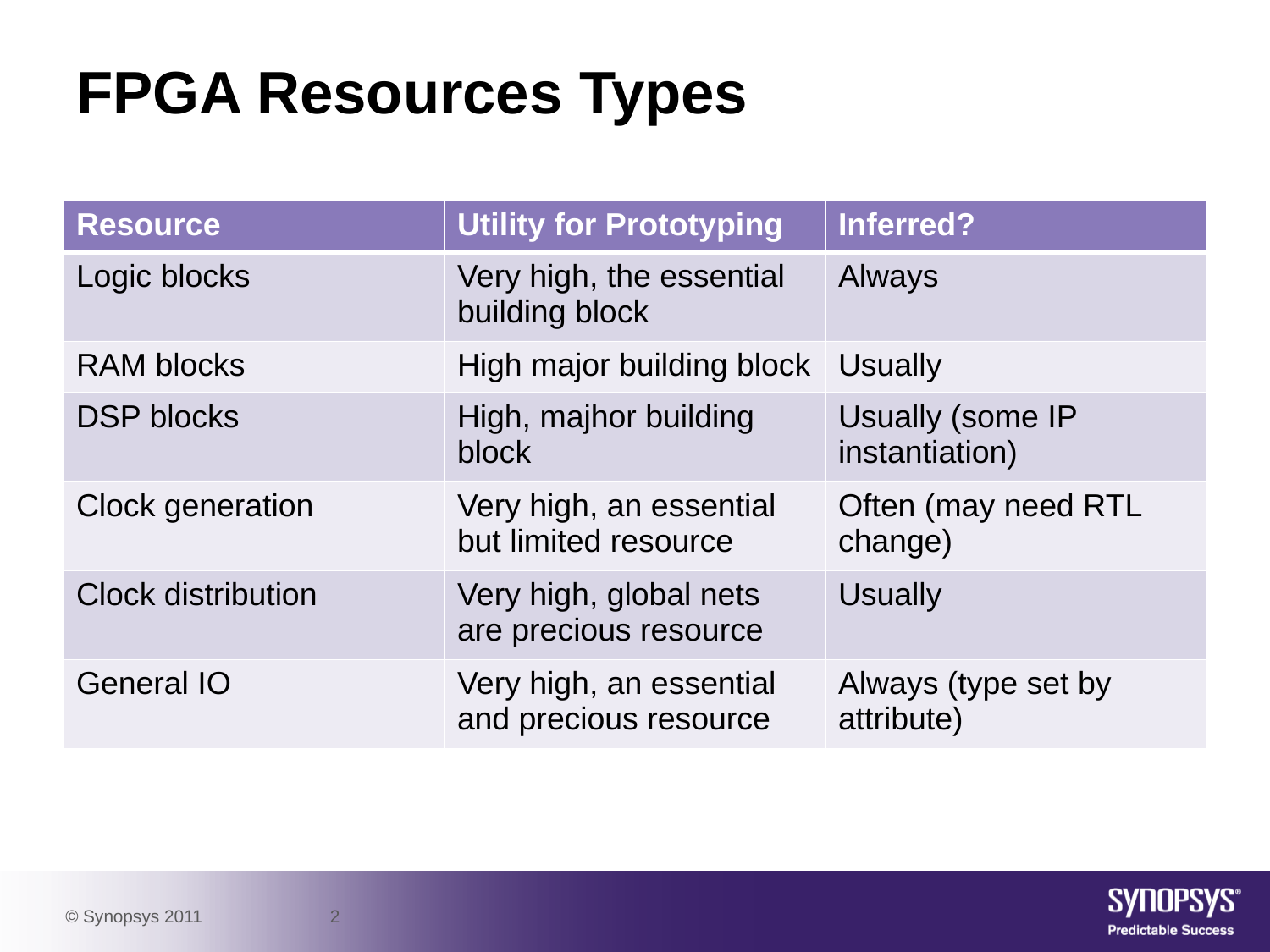

# FPGA Resources Types
| Resource | Utility for Prototyping | Inferred? |
| --- | --- | --- |
| Logic blocks | Very high, the essential building block | Always |
| RAM blocks | High major building block | Usually |
| DSP blocks | High, majhor building block | Usually (some IP instantiation) |
| Clock generation | Very high, an essential but limited resource | Often (may need RTL change) |
| Clock distribution | Very high, global nets are precious resource | Usually |
| General IO | Very high, an essential and precious resource | Always (type set by attribute) |